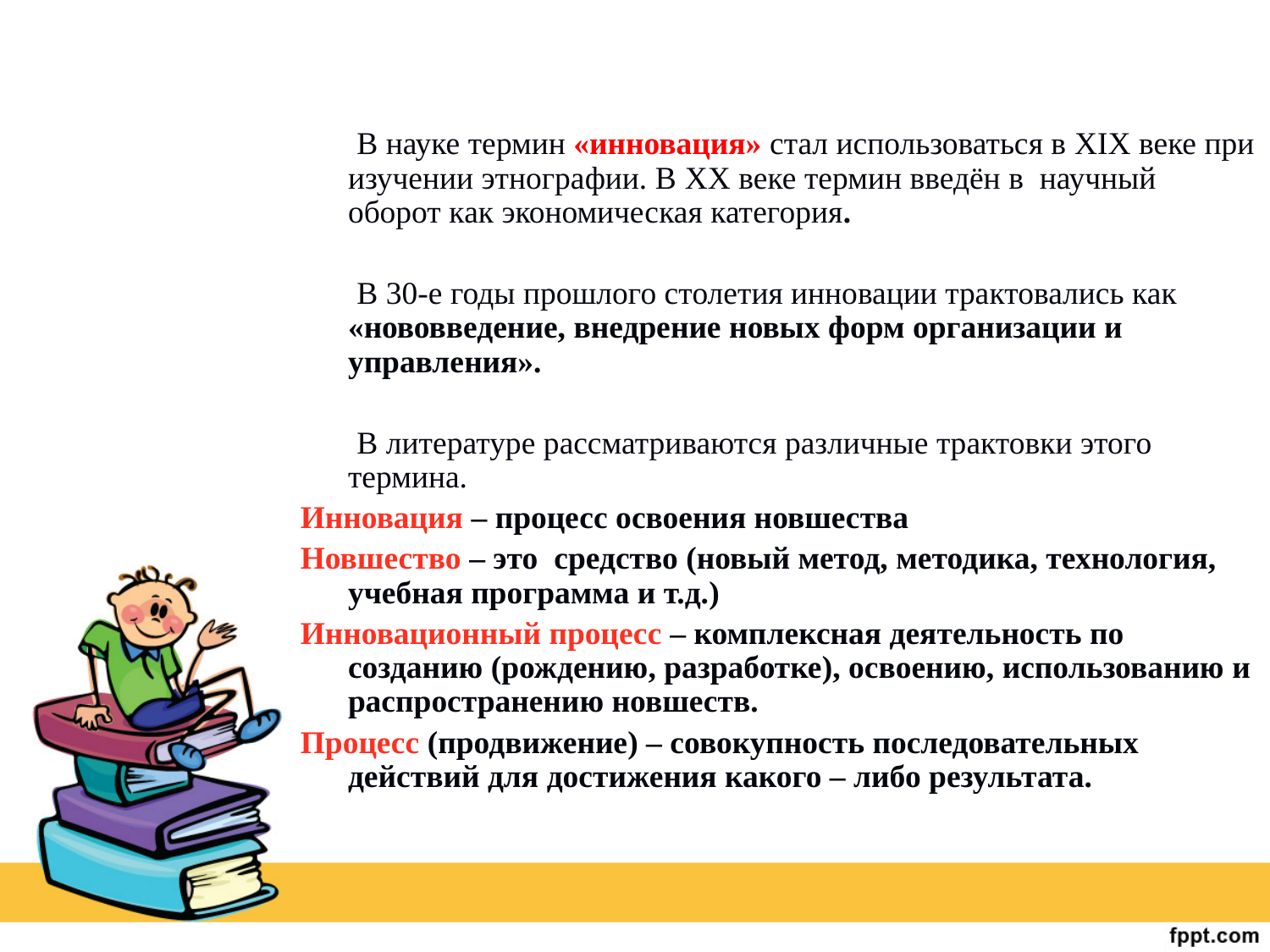

В науке термин «инновация» стал использоваться в XIX веке при изучении этнографии. В XX веке термин введён в  научный оборот как экономическая категория.

       В 30-е годы прошлого столетия инновации трактовались как «нововведение, внедрение новых форм организации и управления».

       В литературе рассматриваются различные трактовки этого термина.
Инновация – процесс освоения новшества
Новшество – это  средство (новый метод, методика, технология, учебная программа и т.д.)
Инновационный процесс – комплексная деятельность по созданию (рождению, разработке), освоению, использованию и распространению новшеств.
Процесс (продвижение) – совокупность последовательных действий для достижения какого – либо результата.
#